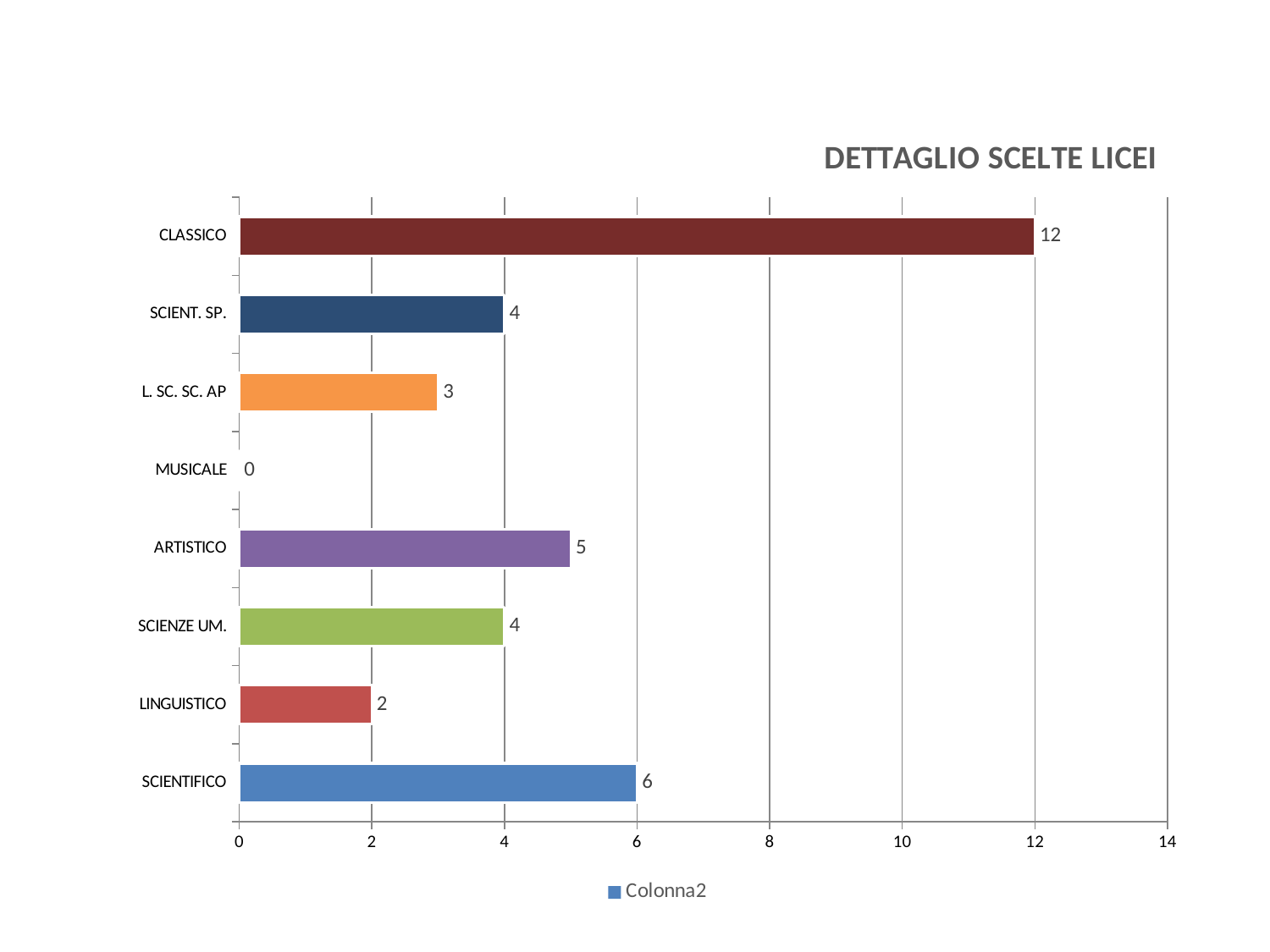

### Chart: DETTAGLIO SCELTE LICEI

| Category | Colonna2 |
|---|---|
| SCIENTIFICO | 6.0 |
| LINGUISTICO | 2.0 |
| SCIENZE UM. | 4.0 |
| ARTISTICO | 5.0 |
| MUSICALE | 0.0 |
| L. SC. SC. AP | 3.0 |
| SCIENT. SP. | 4.0 |
| CLASSICO | 12.0 |